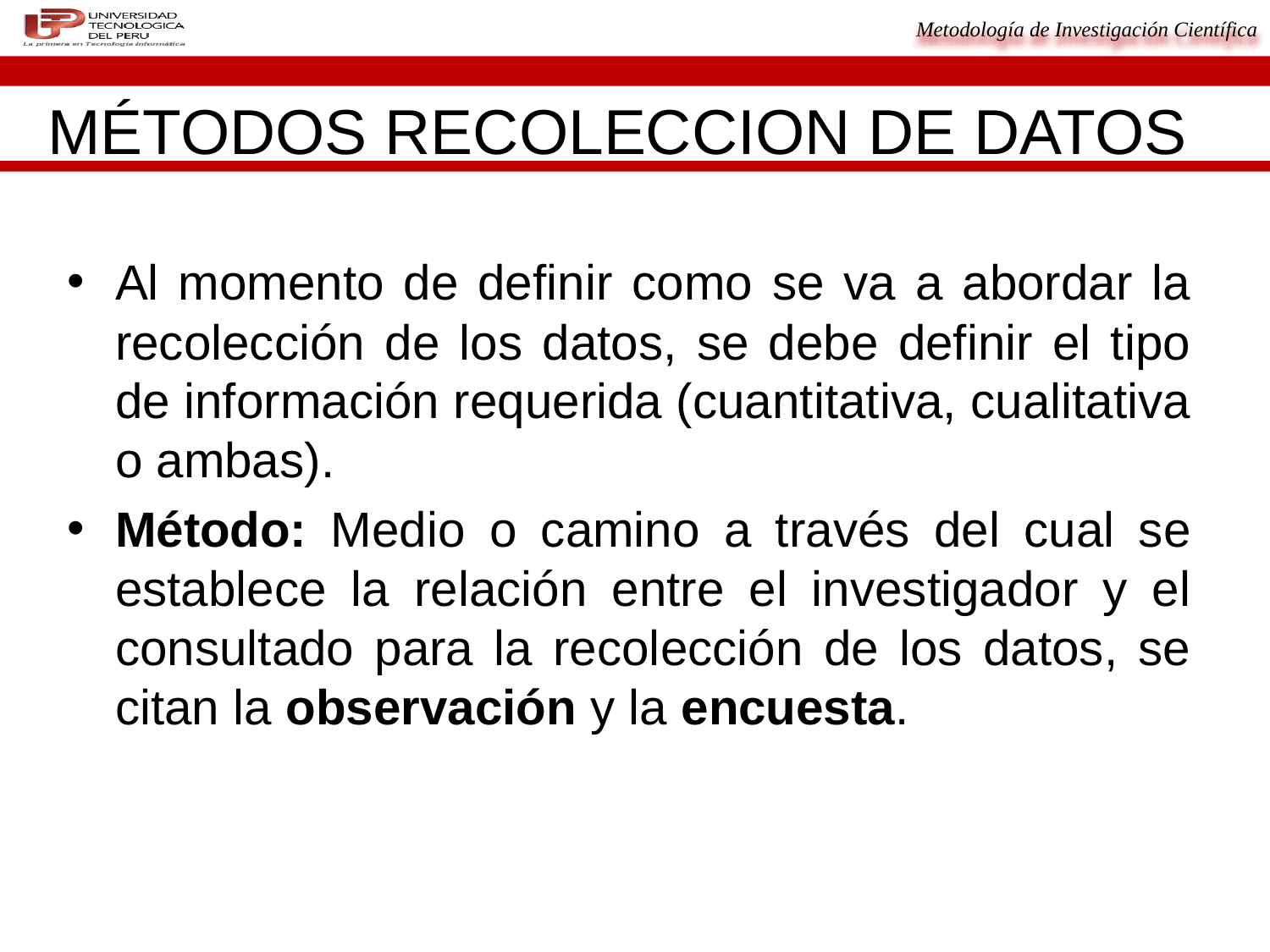

# MÉTODOS RECOLECCION DE DATOS
Al momento de definir como se va a abordar la recolección de los datos, se debe definir el tipo de información requerida (cuantitativa, cualitativa o ambas).
Método: Medio o camino a través del cual se establece la relación entre el investigador y el consultado para la recolección de los datos, se citan la observación y la encuesta.